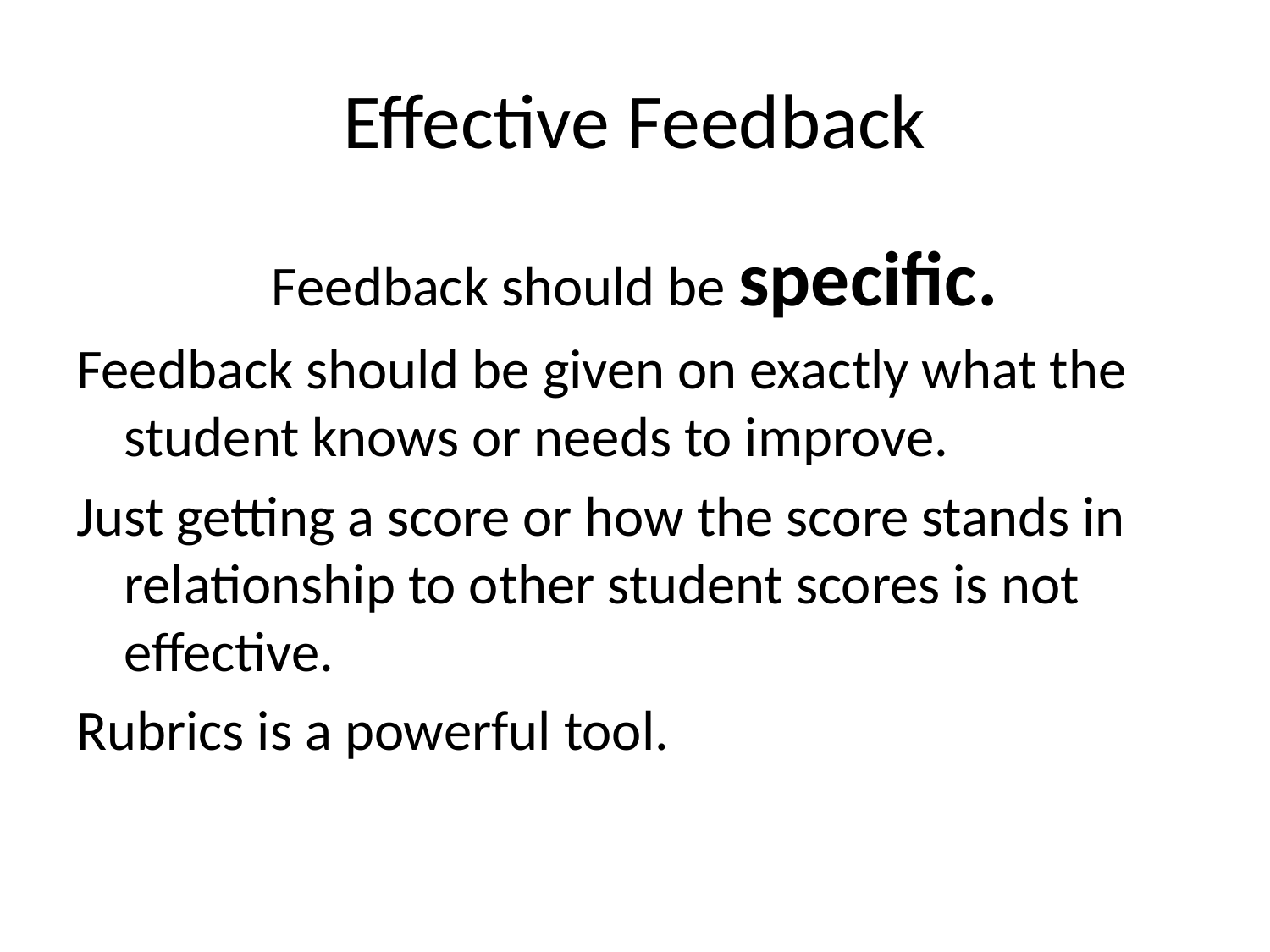

# Effective Feedback
Feedback should be specific.
Feedback should be given on exactly what the student knows or needs to improve.
Just getting a score or how the score stands in relationship to other student scores is not effective.
Rubrics is a powerful tool.